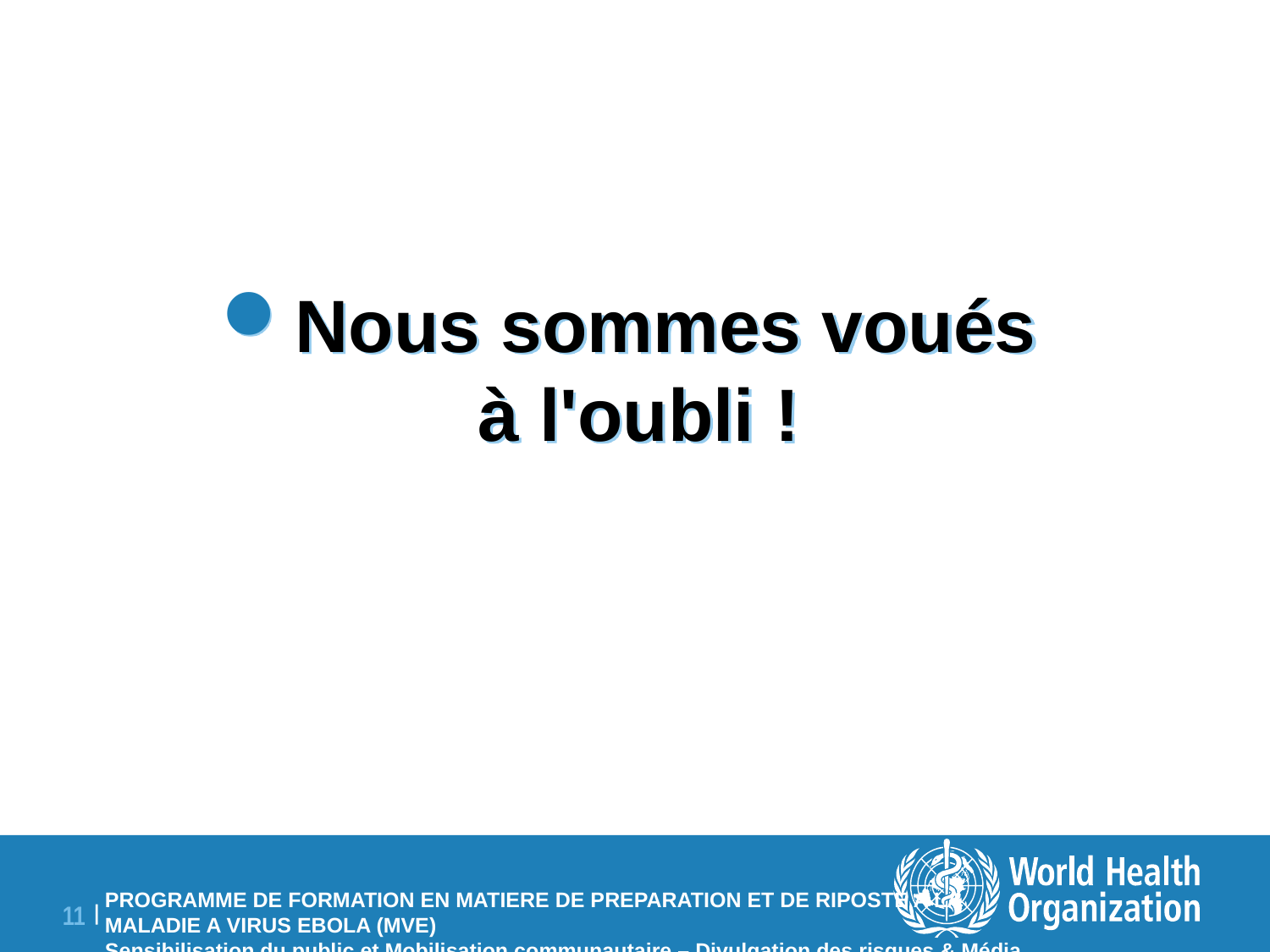

# Comprendre ne veut pas dire se souvenir
Nous sommes voués
à l'oubli !